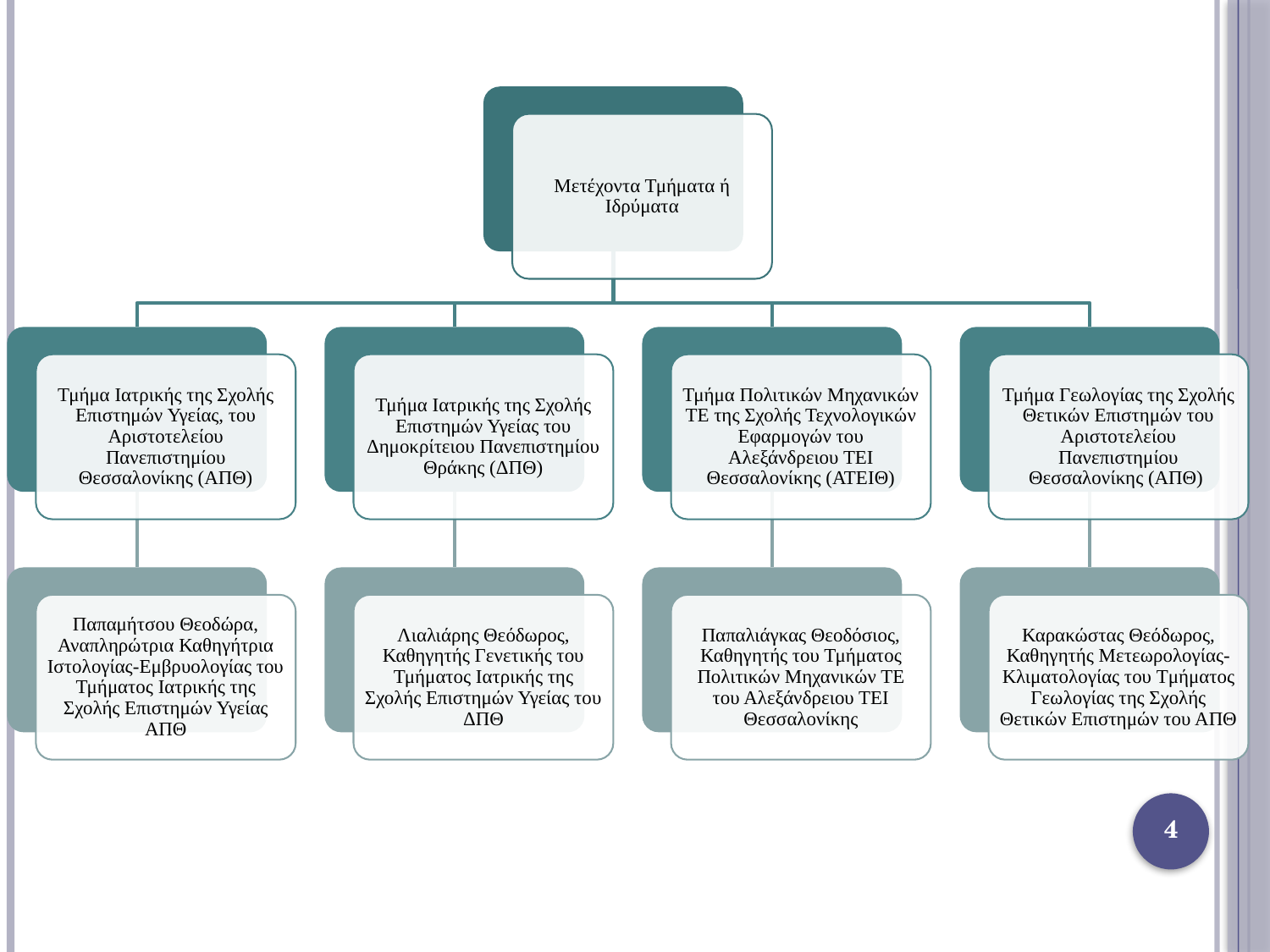

Mετέχοντα Τμήματα ή Ιδρύματα
Τμήμα Ιατρικής της Σχολής Επιστημών Υγείας, του Αριστοτελείου Πανεπιστημίου Θεσσαλονίκης (ΑΠΘ)
Παπαμήτσου Θεοδώρα, Αναπληρώτρια Καθηγήτρια Ιστολογίας-Εμβρυολογίας του Τμήματος Ιατρικής της Σχολής Επιστημών Υγείας ΑΠΘ
Τμήμα Ιατρικής της Σχολής Επιστημών Υγείας του Δημοκρίτειου Πανεπιστημίου Θράκης (ΔΠΘ)
Λιαλιάρης Θεόδωρος, Καθηγητής Γενετικής του Τμήματος Ιατρικής της Σχολής Επιστημών Υγείας του ΔΠΘ
Τμήμα Πολιτικών Μηχανικών ΤΕ της Σχολής Τεχνολογικών Εφαρμογών του Αλεξάνδρειου ΤΕΙ Θεσσαλονίκης (ΑΤΕΙΘ)
Παπαλιάγκας Θεοδόσιος, Καθηγητής του Τμήματος Πολιτικών Μηχανικών ΤΕ του Αλεξάνδρειου ΤΕΙ Θεσσαλονίκης
Τμήμα Γεωλογίας της Σχολής Θετικών Επιστημών του Αριστοτελείου Πανεπιστημίου Θεσσαλονίκης (ΑΠΘ)
Καρακώστας Θεόδωρος, Καθηγητής Μετεωρολογίας-Κλιματολογίας του Tμήματος Γεωλογίας της Σχολής Θετικών Επιστημών του ΑΠΘ
4